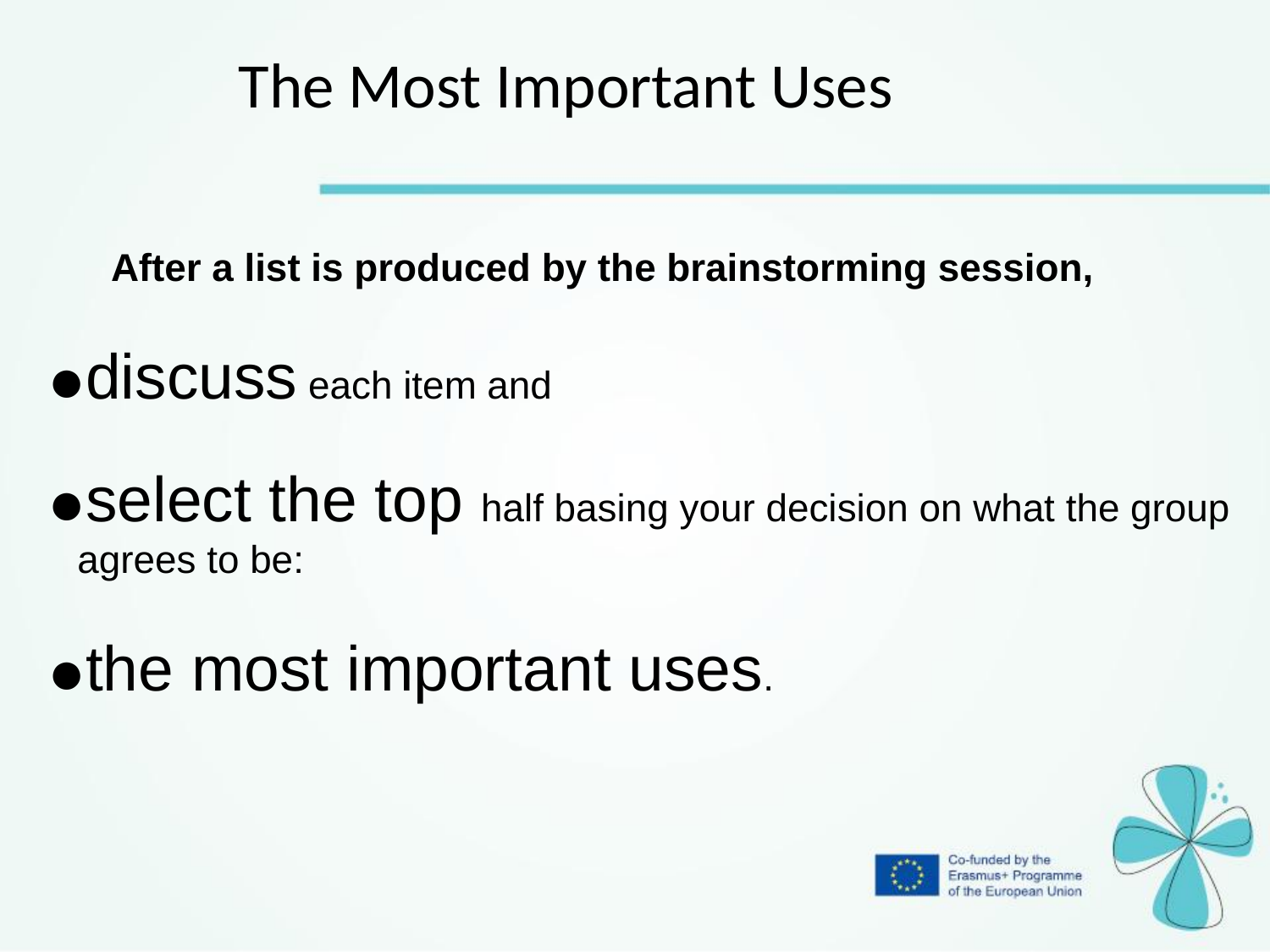

The Most Important Uses
After a list is produced by the brainstorming session,

discuss each item and

select the top half basing your decision on what the group agrees to be:

the most important uses.